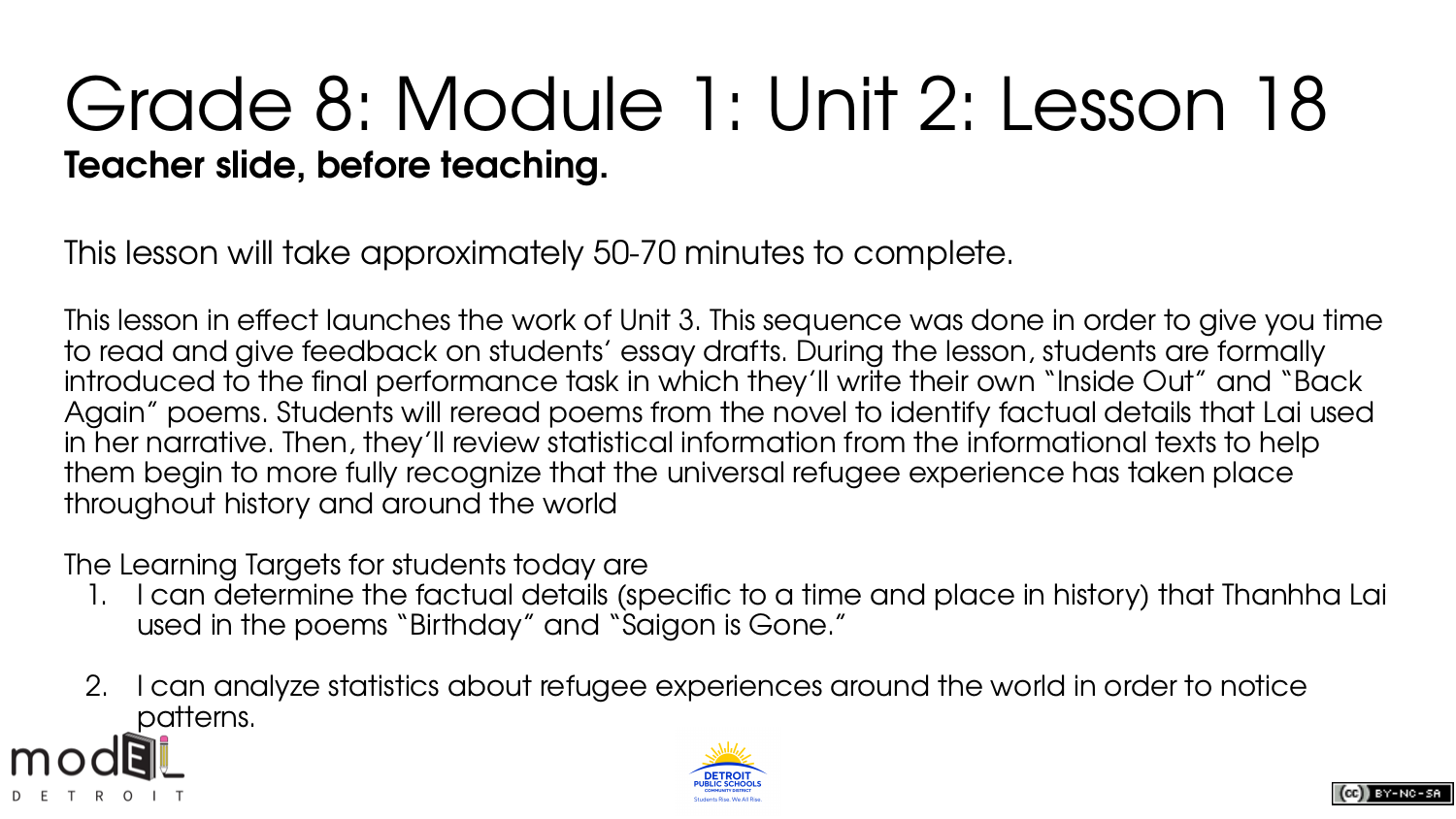

# Grade 8: Module 1: Unit 2: Lesson 18 Teacher slide, before teaching.
This lesson will take approximately 50-70 minutes to complete.

This lesson in effect launches the work of Unit 3. This sequence was done in order to give you time to read and give feedback on students’ essay drafts. During the lesson, students are formally introduced to the final performance task in which they’ll write their own “Inside Out” and “Back Again” poems. Students will reread poems from the novel to identify factual details that Lai used in her narrative. Then, they’ll review statistical information from the informational texts to help them begin to more fully recognize that the universal refugee experience has taken place throughout history and around the world

The Learning Targets for students today are
I can determine the factual details (specific to a time and place in history) that Thanhha Lai used in the poems “Birthday” and “Saigon is Gone.”
I can analyze statistics about refugee experiences around the world in order to notice patterns.